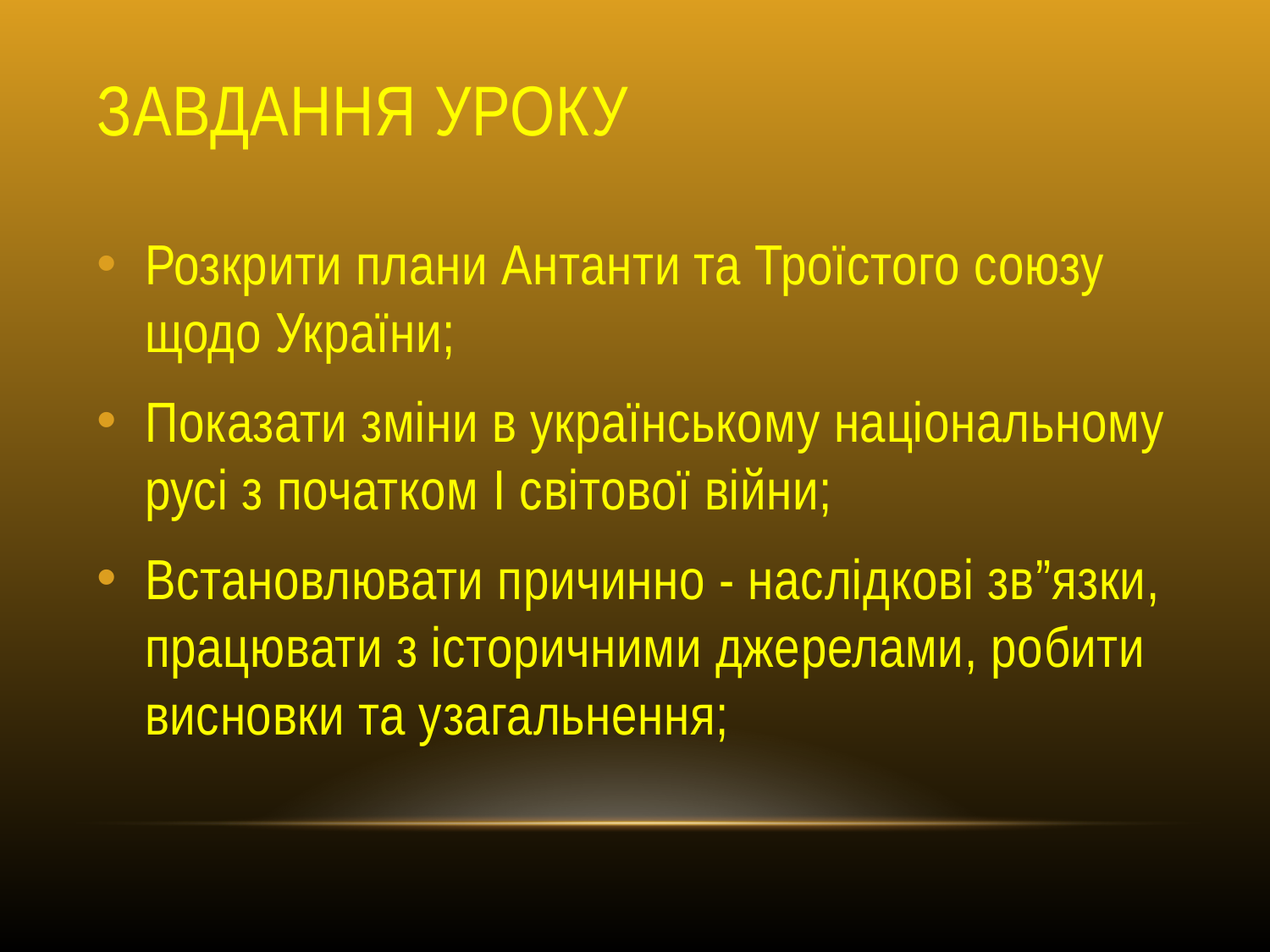

# Завдання уроку
Розкрити плани Антанти та Троїстого союзу щодо України;
Показати зміни в українському національному русі з початком І світової війни;
Встановлювати причинно - наслідкові зв”язки, працювати з історичними джерелами, робити висновки та узагальнення;